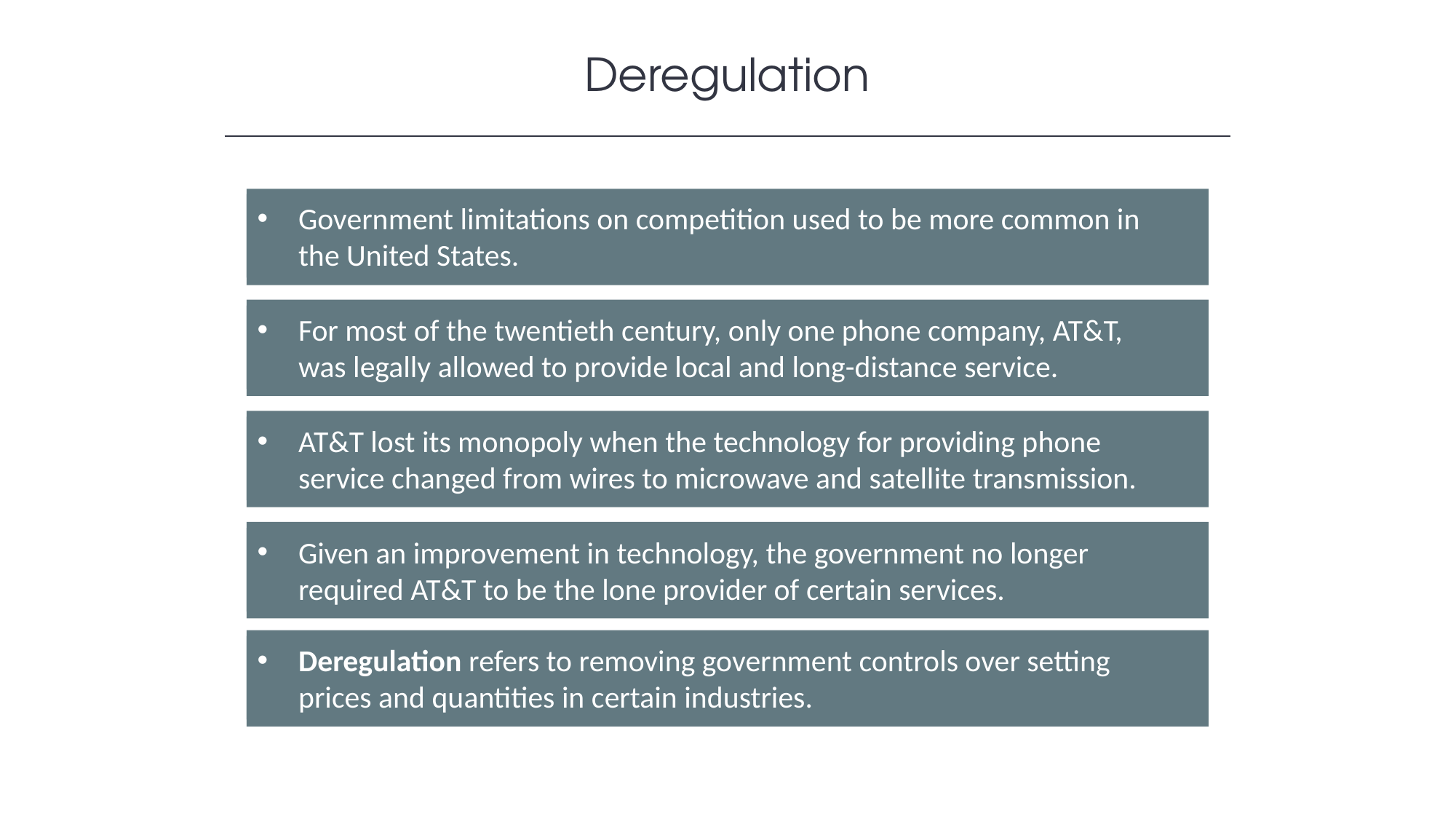

Deregulation

Government limitations on competition used to be more common in the United States.

For most of the twentieth century, only one phone company, AT&T, was legally allowed to provide local and long-distance service.

AT&T lost its monopoly when the technology for providing phone service changed from wires to microwave and satellite transmission.

Given an improvement in technology, the government no longer required AT&T to be the lone provider of certain services.

Deregulation refers to removing government controls over setting prices and quantities in certain industries.